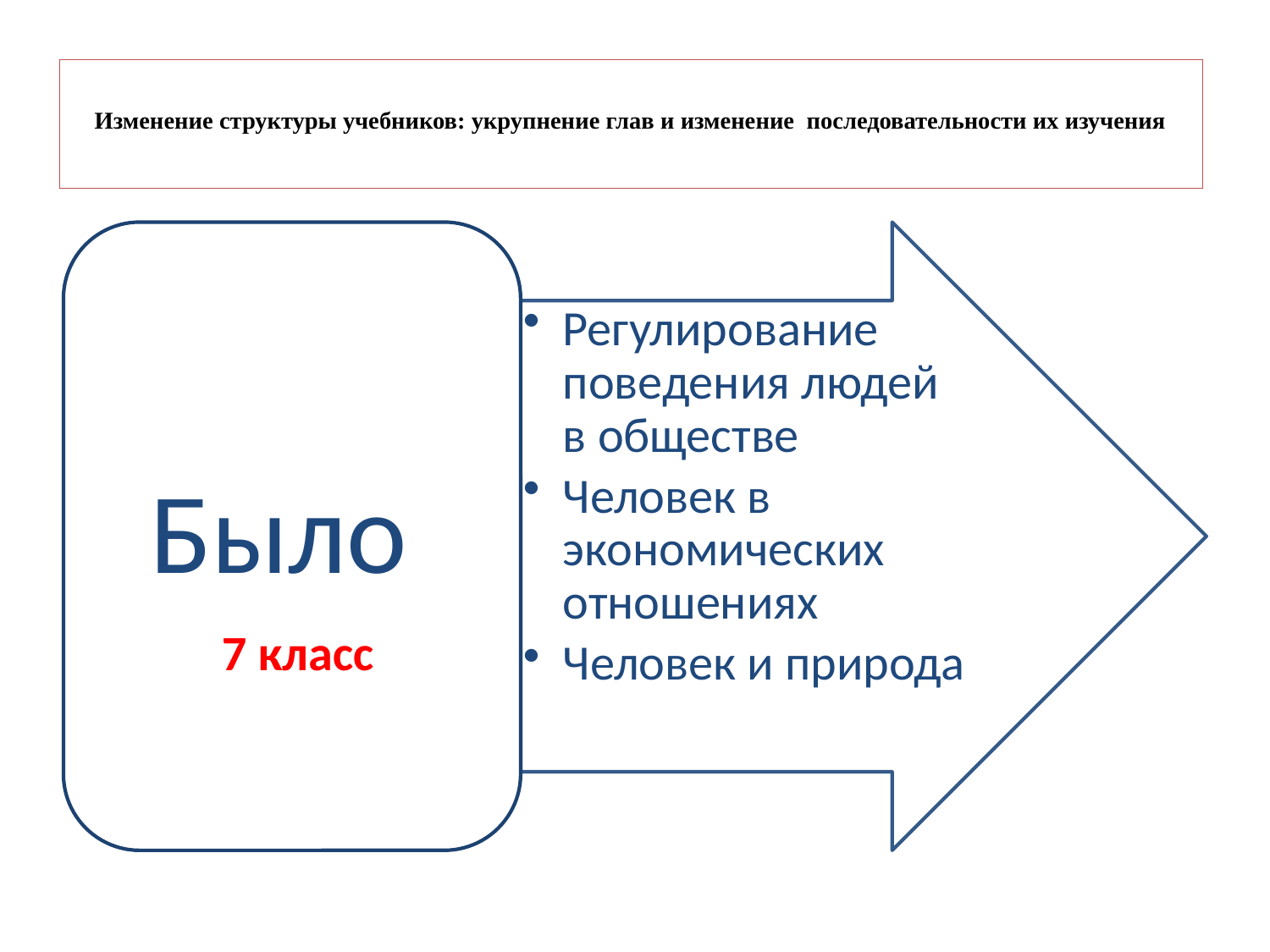

# Изменение структуры учебников: укрупнение глав и изменение  последовательности их изучения
Регулирование поведения людей в обществе
Человек в экономических отношениях
Человек и природа
Было
7 класс